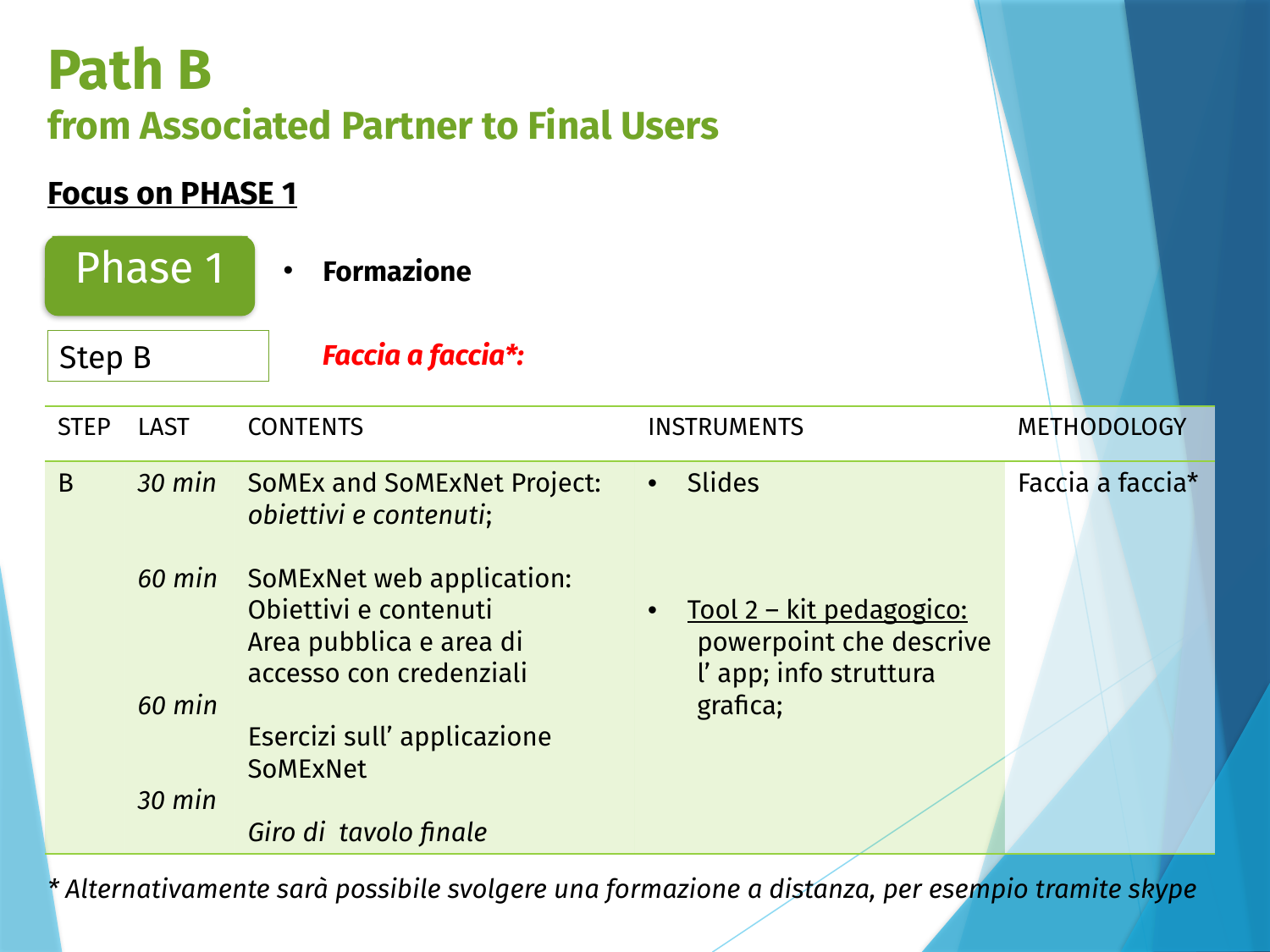

# Path B from Associated Partner to Final Users
Focus on PHASE 1

Formazione

Phase 1
Step B
Faccia a faccia*:
| STEP | LAST | CONTENTS | INSTRUMENTS | METHODOLOGY |
| --- | --- | --- | --- | --- |
| B | 30 min 60 min 60 min 30 min | SoMEx and SoMExNet Project: obiettivi e contenuti; SoMExNet web application: Obiettivi e contenuti Area pubblica e area di accesso con credenziali Esercizi sull’ applicazione SoMExNet Giro di tavolo finale | Slides Tool 2 – kit pedagogico: powerpoint che descrive l’ app; info struttura grafica; | Faccia a faccia\* |
* Alternativamente sarà possibile svolgere una formazione a distanza, per esempio tramite skype